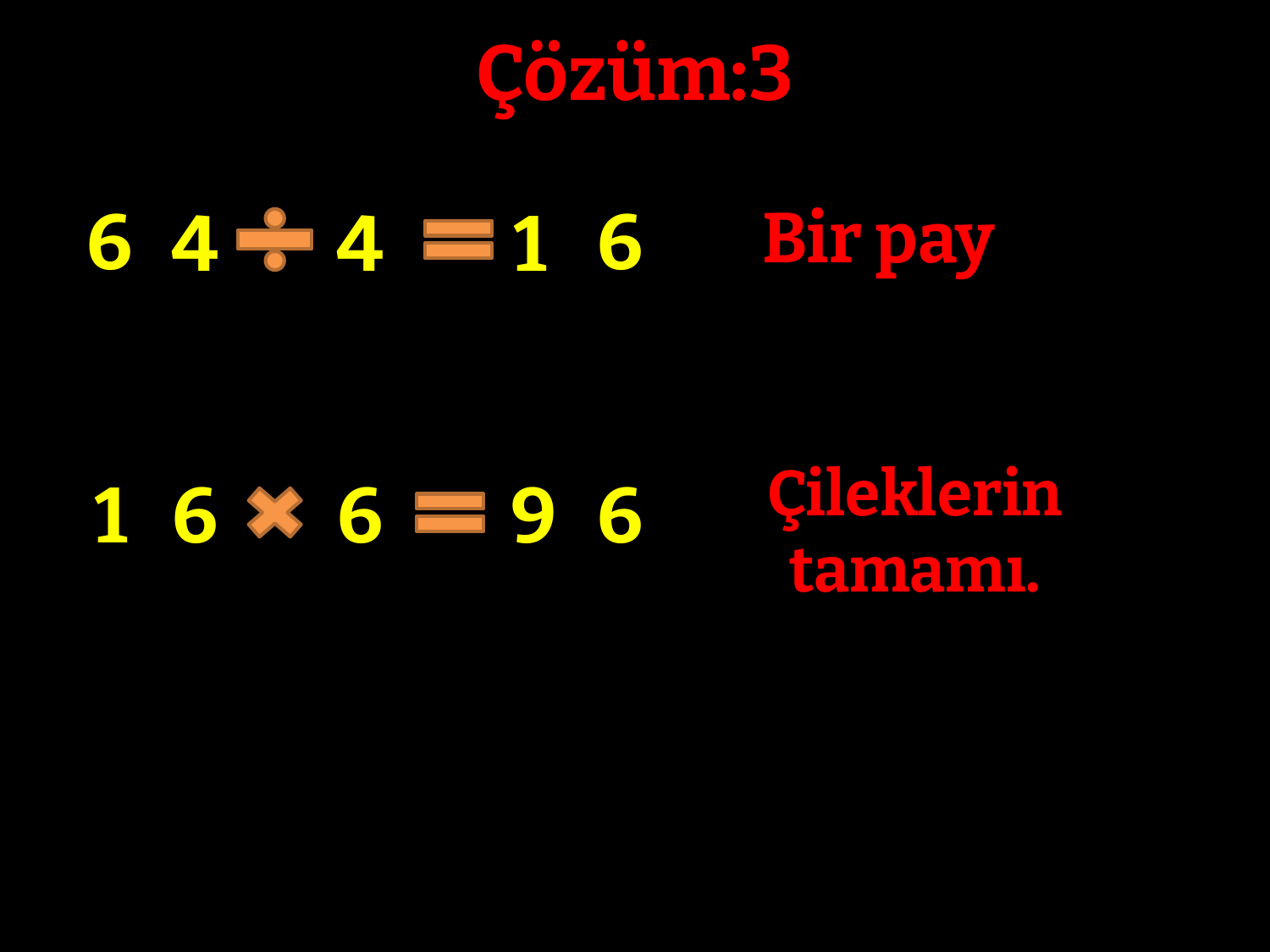

Çözüm:3
6
Bir pay
6
4
4
1

#
Çileklerin tamamı.
6
9
6
6
1